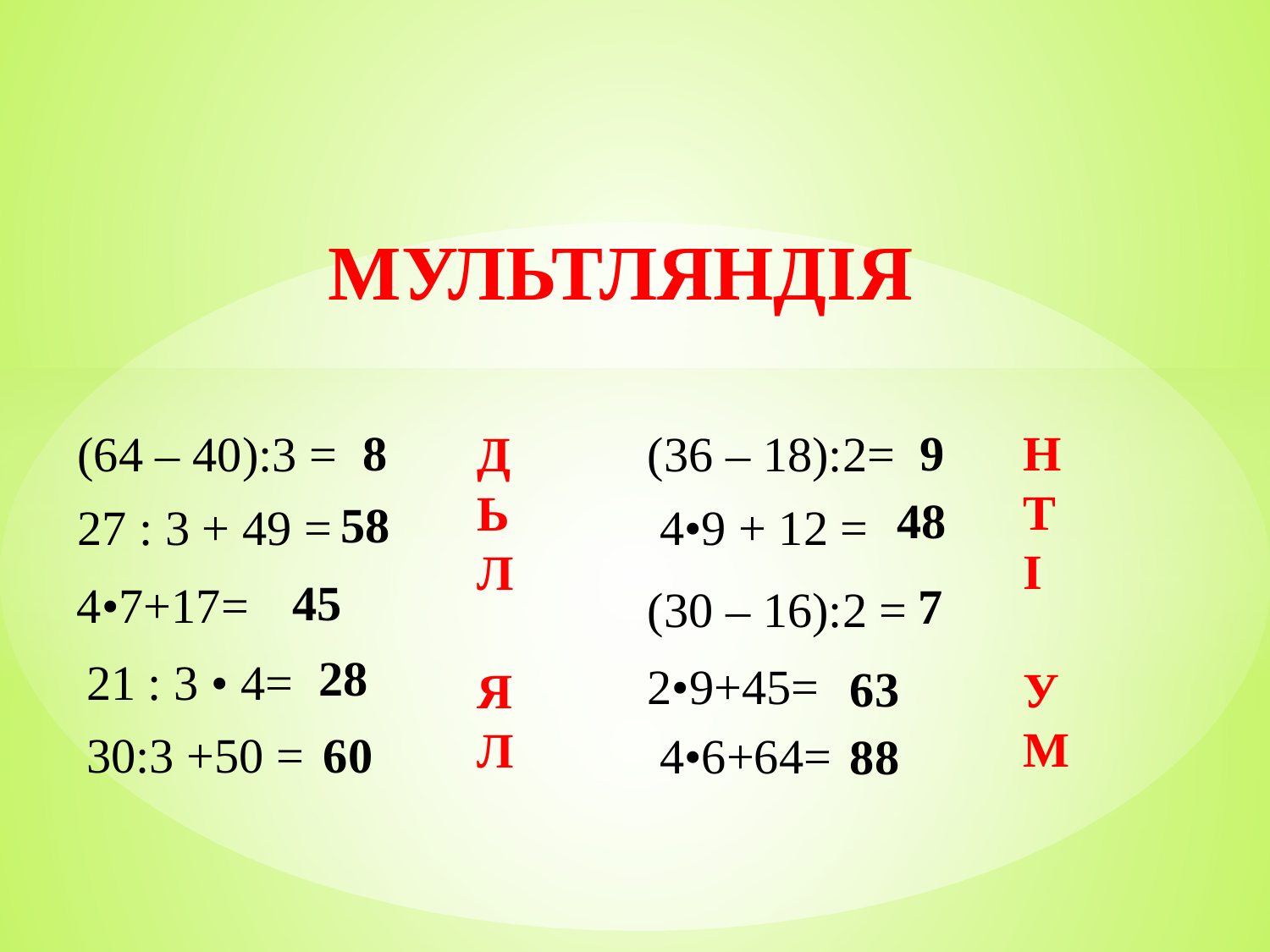

МУЛЬТЛЯНДІЯ
9
8
Н
Т
І

У
М
(64 – 40):3 =
Д
Ь
Л

Я
Л
(36 – 18):2=
48
58
27 : 3 + 49 =
 4•9 + 12 =
45
4•7+17=
7
(30 – 16):2 =
28
21 : 3 • 4=
2•9+45=
63
30:3 +50 =
60
 4•6+64=
88